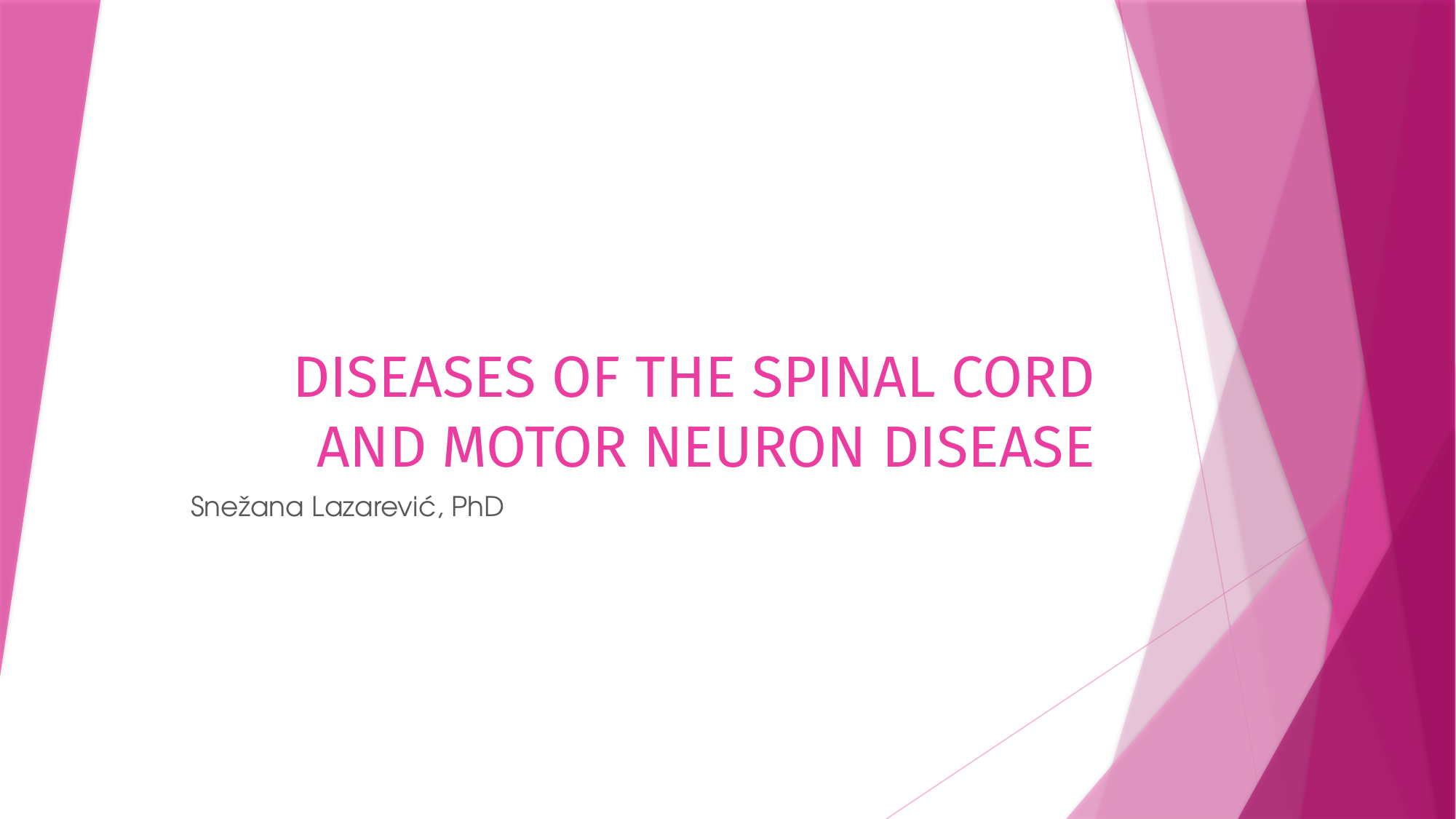

# DISEASES OF THE SPINAL CORD AND MOTOR NEURON DISEASE
Snežana Lazarević, PhD